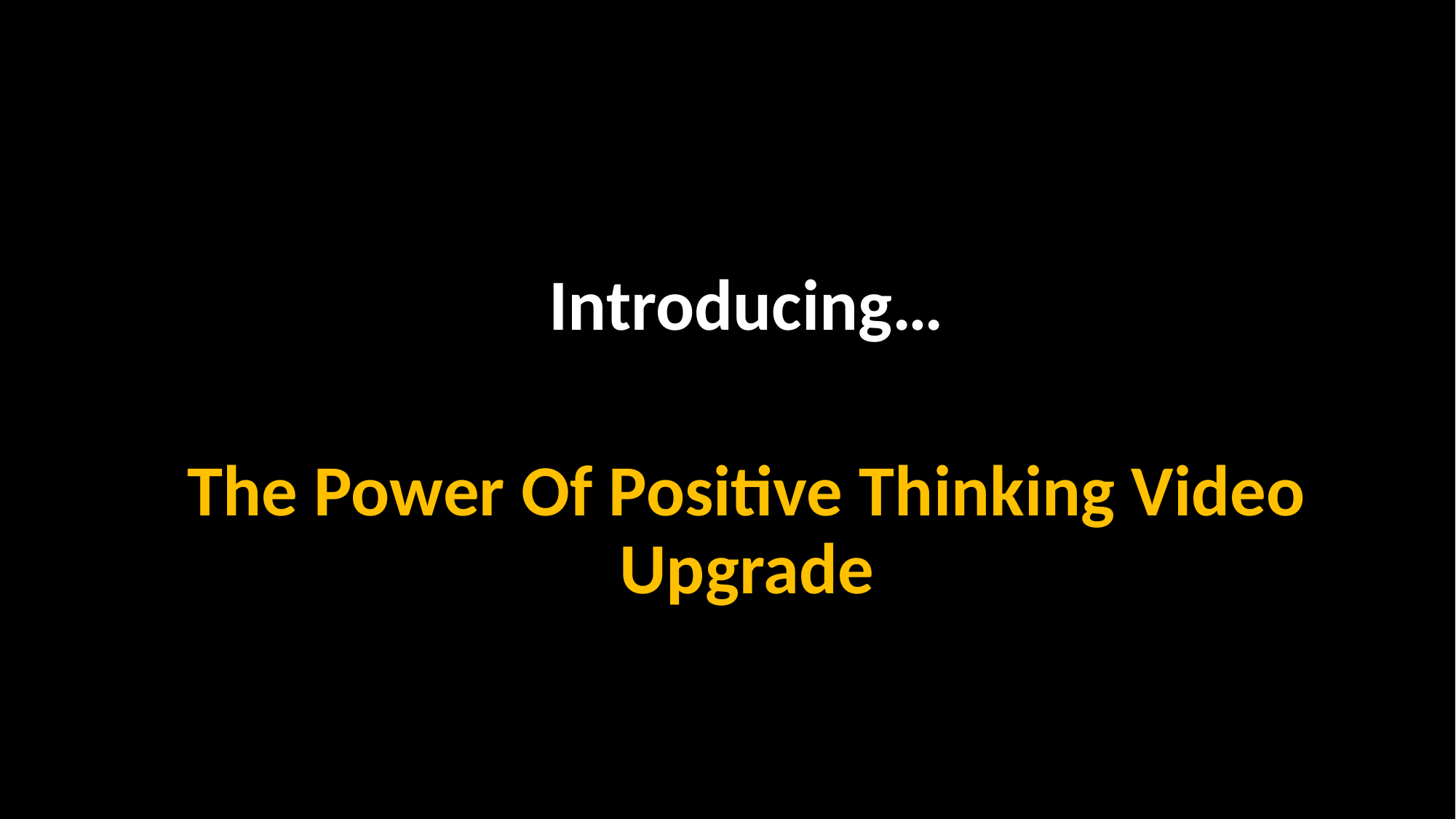

Introducing…

The Power Of Positive Thinking Video Upgrade